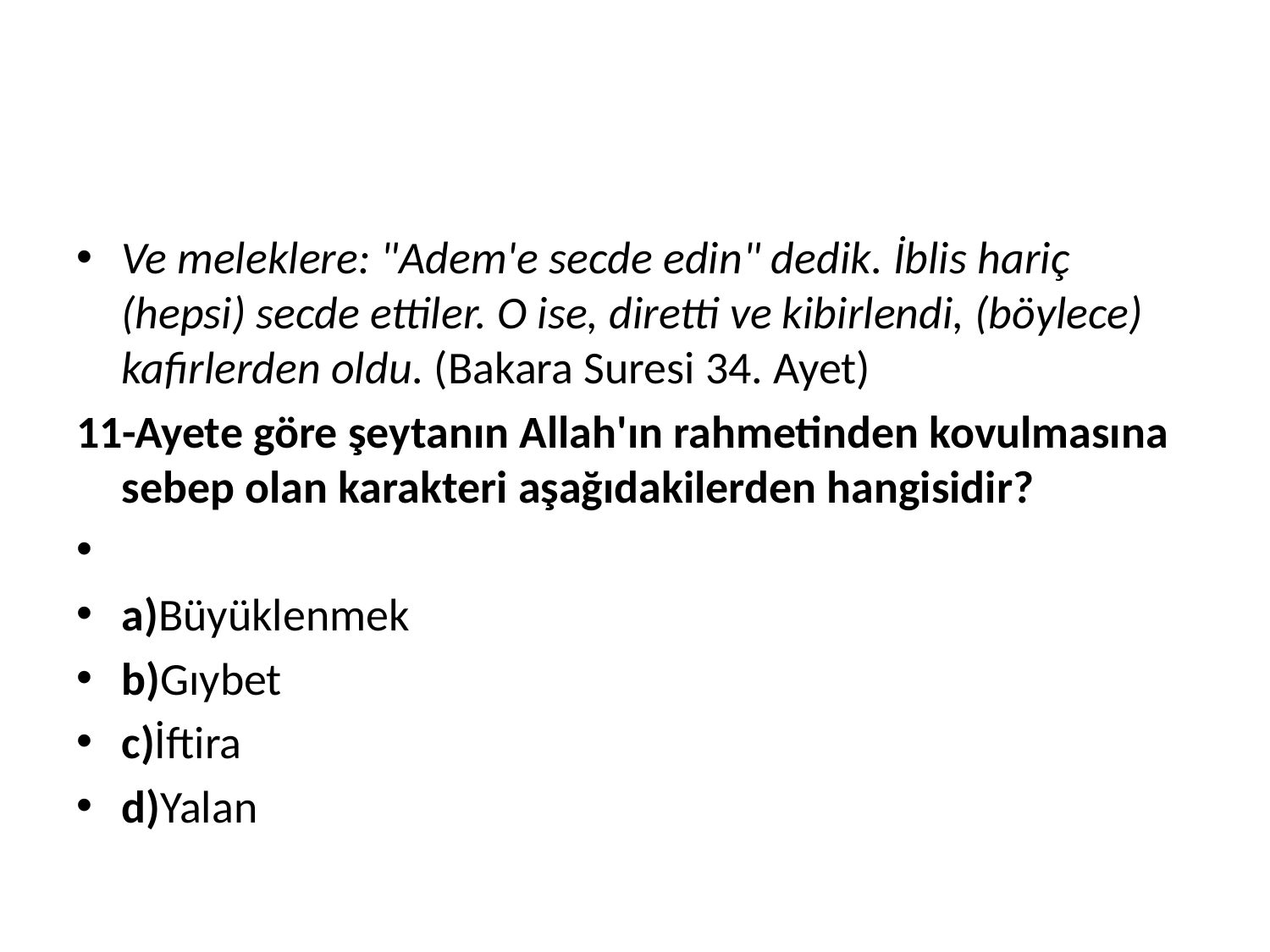

#
Ve meleklere: "Adem'e secde edin" dedik. İblis hariç (hepsi) secde ettiler. O ise, diretti ve kibirlendi, (böylece) kafirlerden oldu. (Bakara Suresi 34. Ayet)
11-Ayete göre şeytanın Allah'ın rahmetinden kovulmasına sebep olan karakteri aşağıdakilerden hangisidir?

a)Büyüklenmek
b)Gıybet
c)İftira
d)Yalan